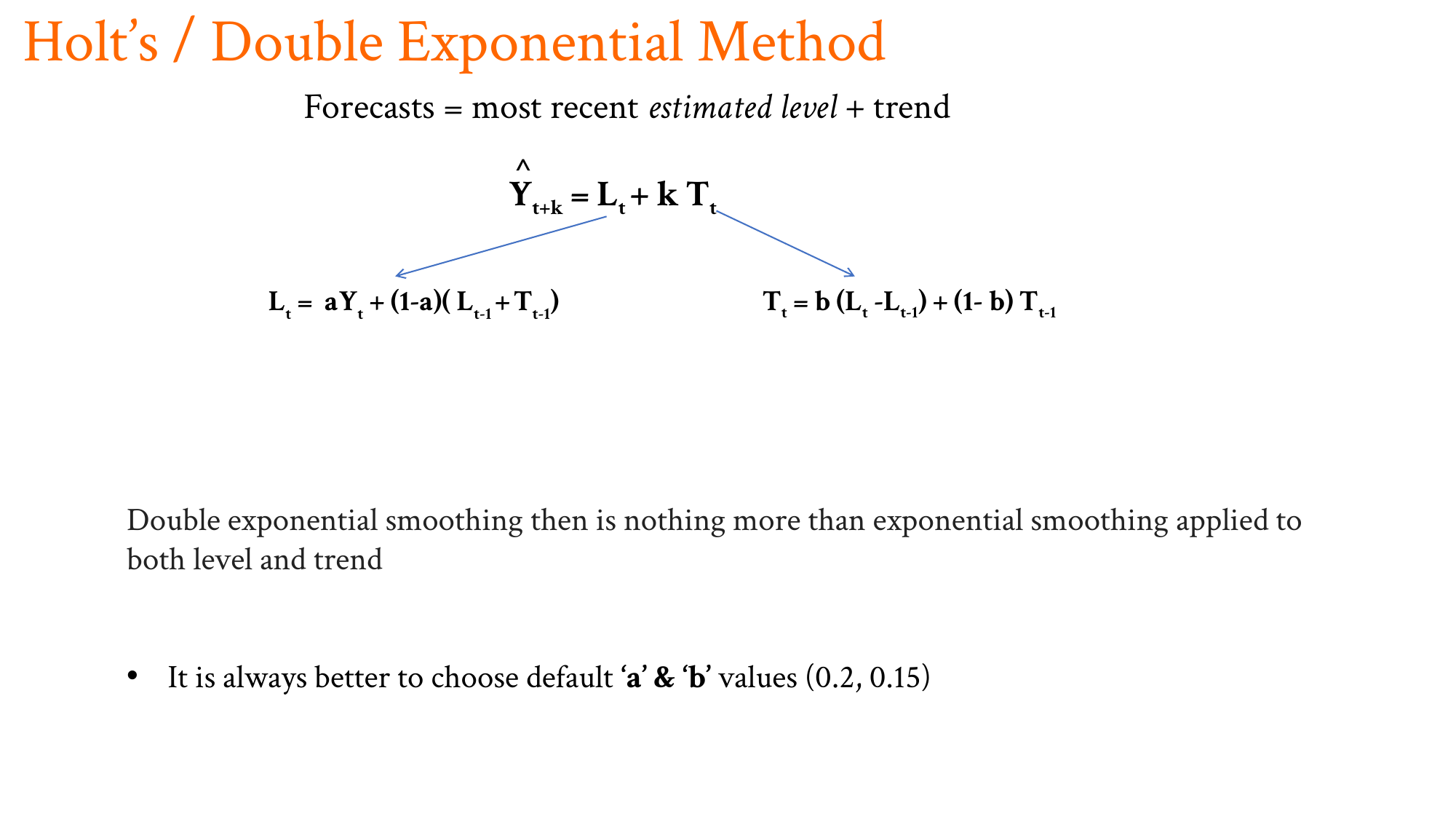

Holt’s / Double Exponential Method
                   Forecasts = most recent estimated level + trend

Yt+k = Lt + k Tt
^
Lt =  aYt + (1-a)( Lt-1 + Tt-1)
	Tt = b (Lt -Lt-1) + (1- b) Tt-1
Double exponential smoothing then is nothing more than exponential smoothing applied to both level and trend
It is always better to choose default ‘a’ & ‘b’ values (0.2, 0.15)